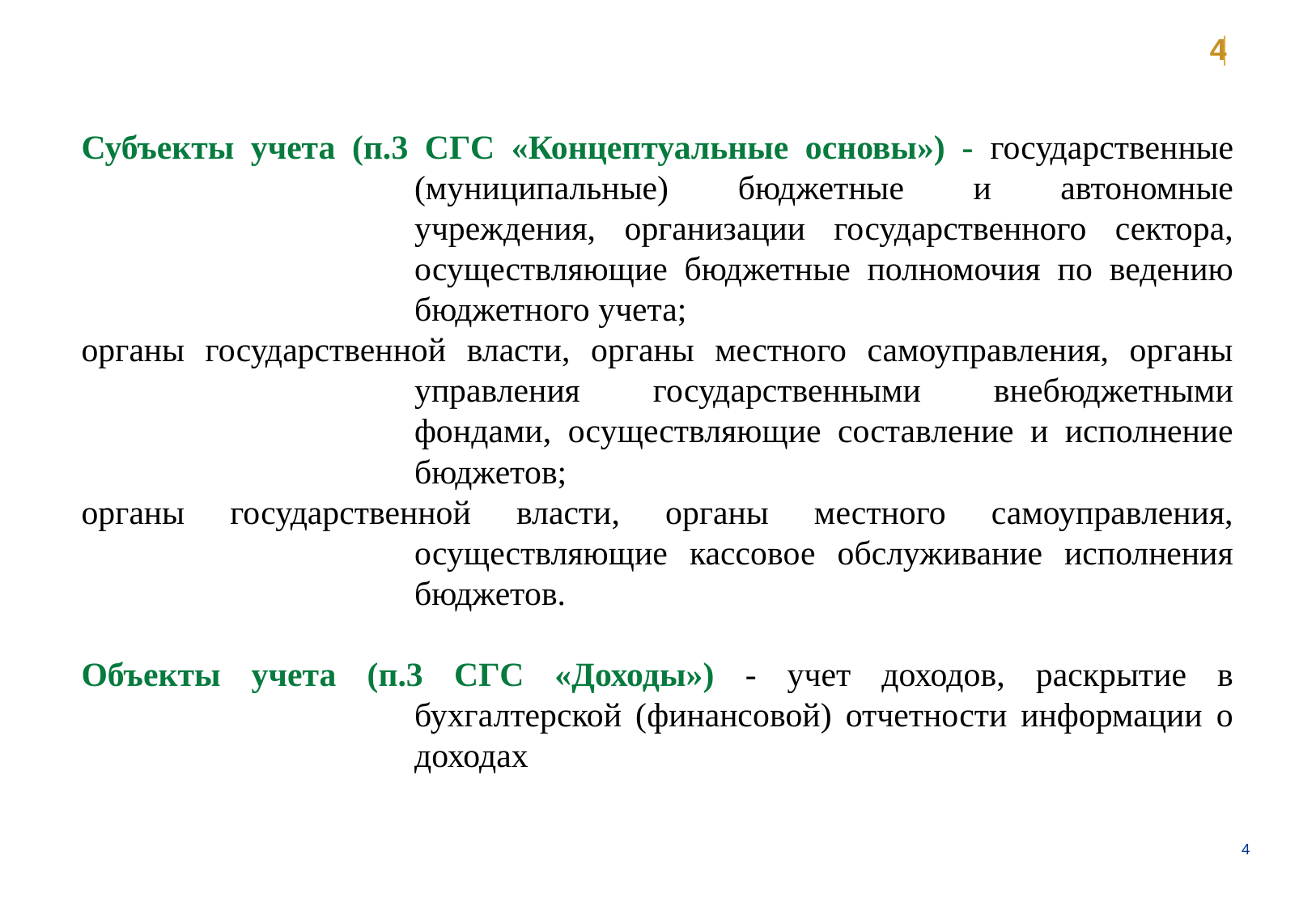

4
Субъекты учета (п.3 СГС «Концептуальные основы») - государственные (муниципальные) бюджетные и автономные учреждения, организации государственного сектора, осуществляющие бюджетные полномочия по ведению бюджетного учета;
органы государственной власти, органы местного самоуправления, органы управления государственными внебюджетными фондами, осуществляющие составление и исполнение бюджетов;
органы государственной власти, органы местного самоуправления, осуществляющие кассовое обслуживание исполнения бюджетов.

Объекты учета (п.3 СГС «Доходы») - учет доходов, раскрытие в бухгалтерской (финансовой) отчетности информации о доходах